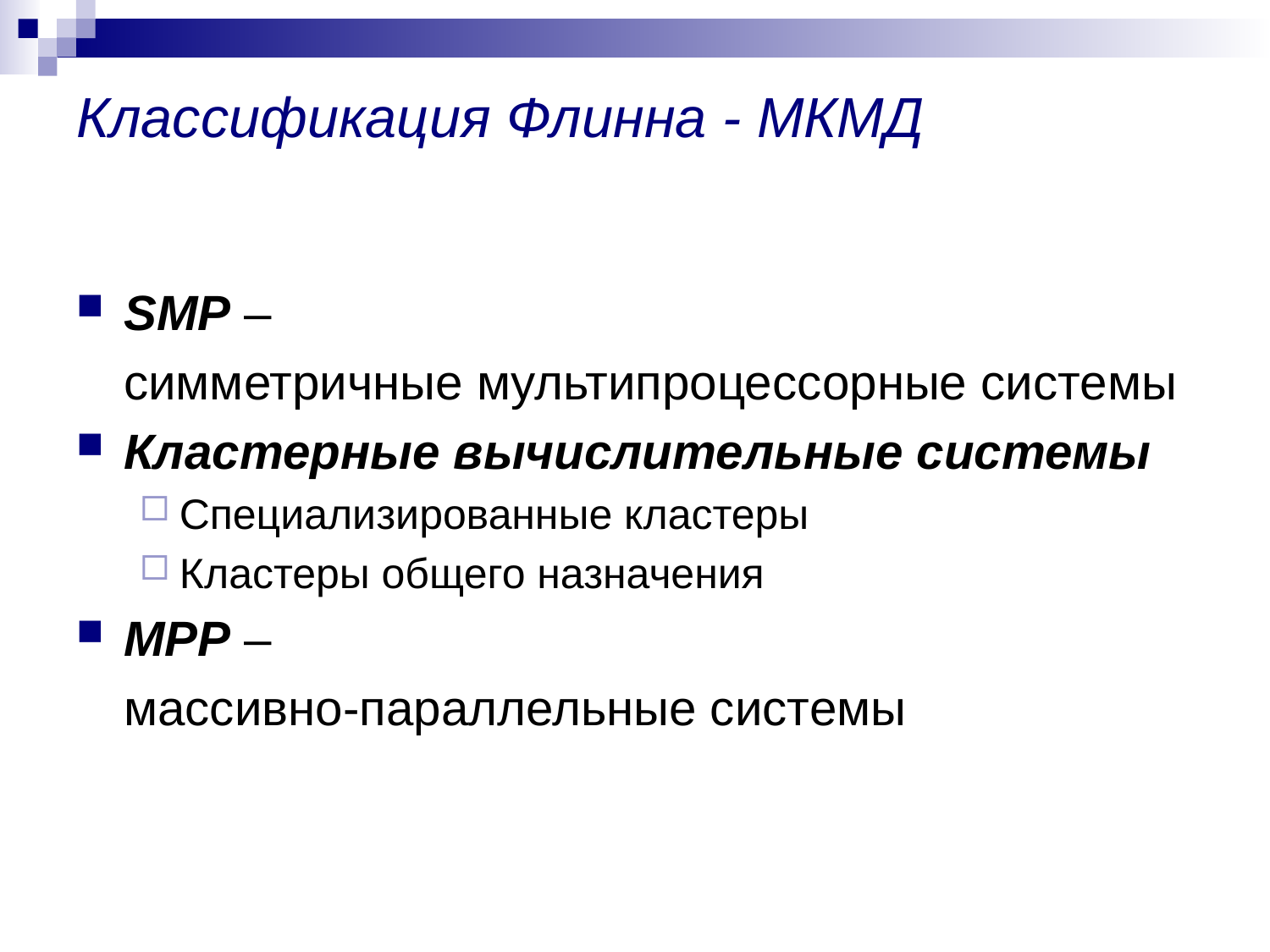

# Классификация Флинна - МКМД
SMP –
	симметричные мультипроцессорные системы
Кластерные вычислительные системы
Специализированные кластеры
Кластеры общего назначения
MPP –
	массивно-параллельные системы